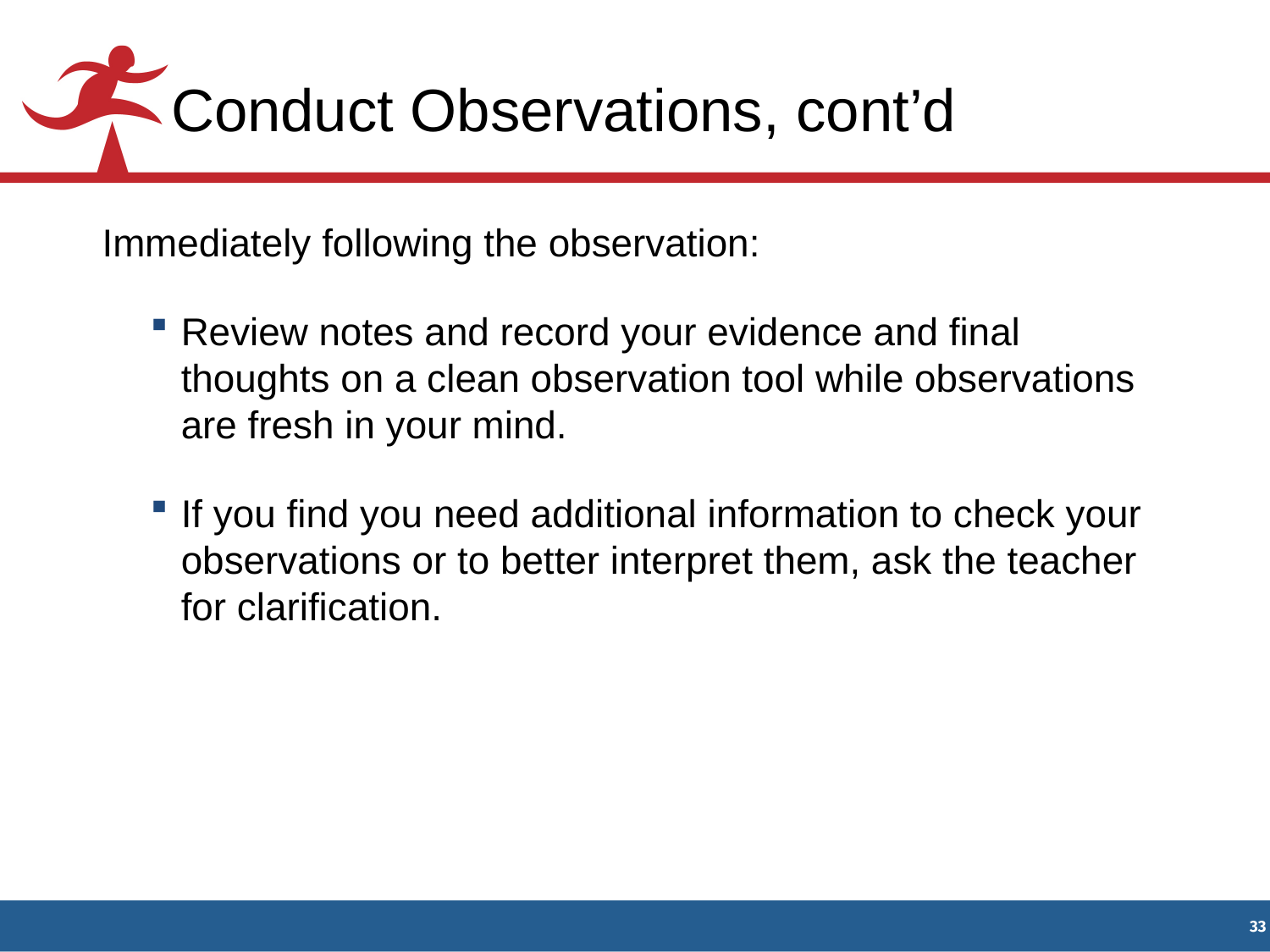

# Conduct Observations, cont’d
Immediately following the observation:
Review notes and record your evidence and final thoughts on a clean observation tool while observations are fresh in your mind.
If you find you need additional information to check your observations or to better interpret them, ask the teacher for clarification.